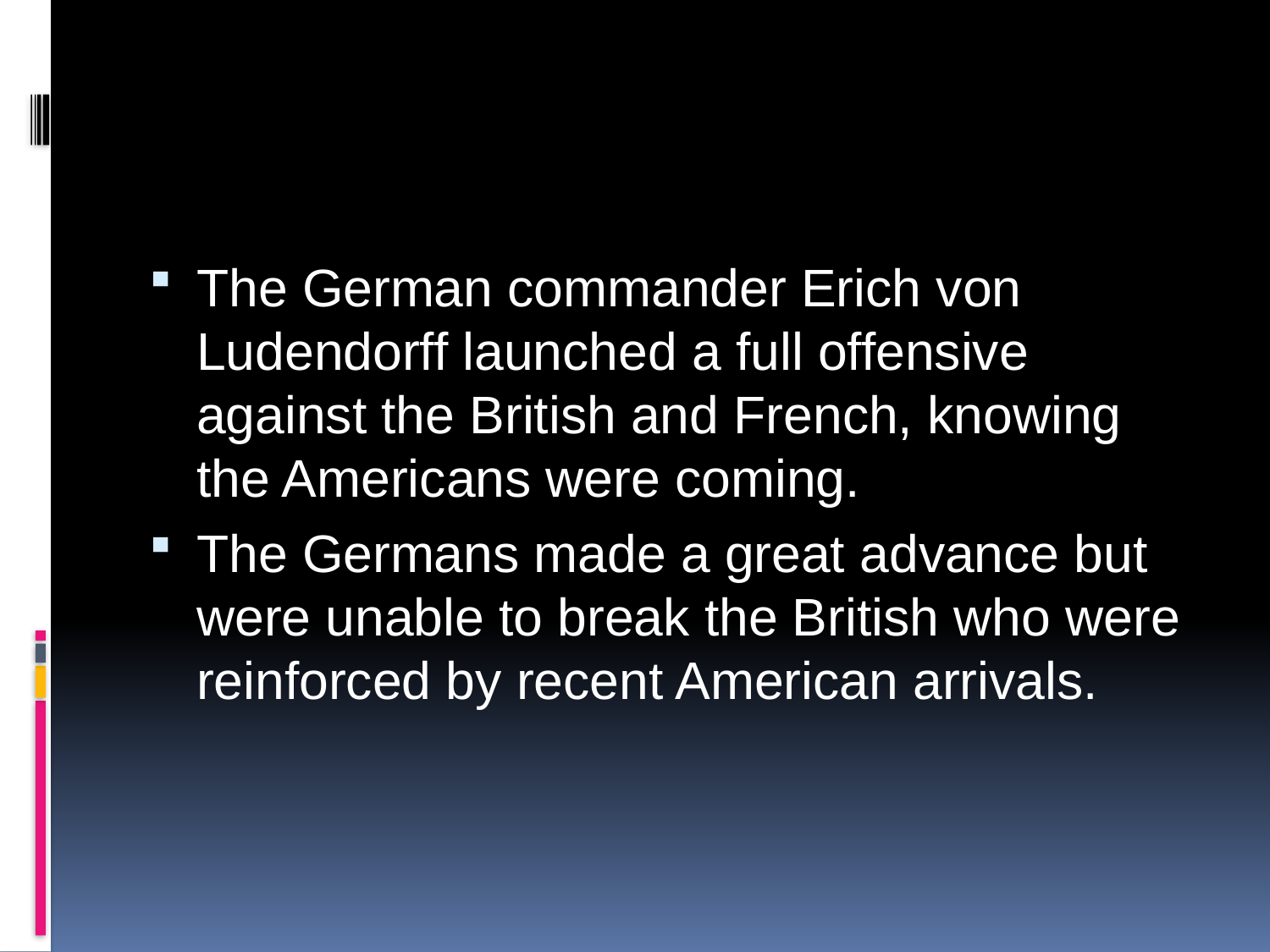

#
The German commander Erich von Ludendorff launched a full offensive against the British and French, knowing the Americans were coming.
The Germans made a great advance but were unable to break the British who were reinforced by recent American arrivals.